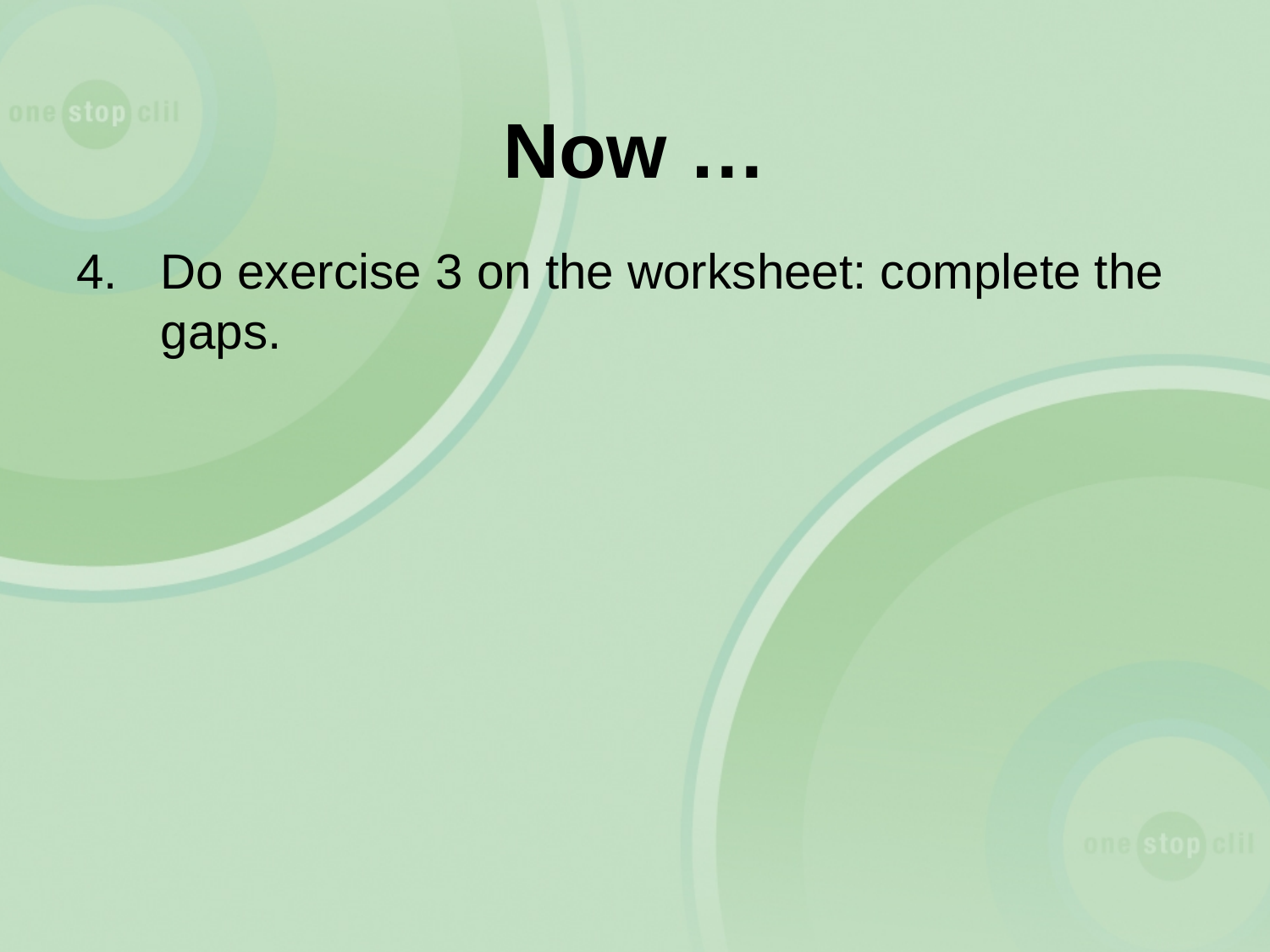

# Now …
4.	Do exercise 3 on the worksheet: complete the gaps.